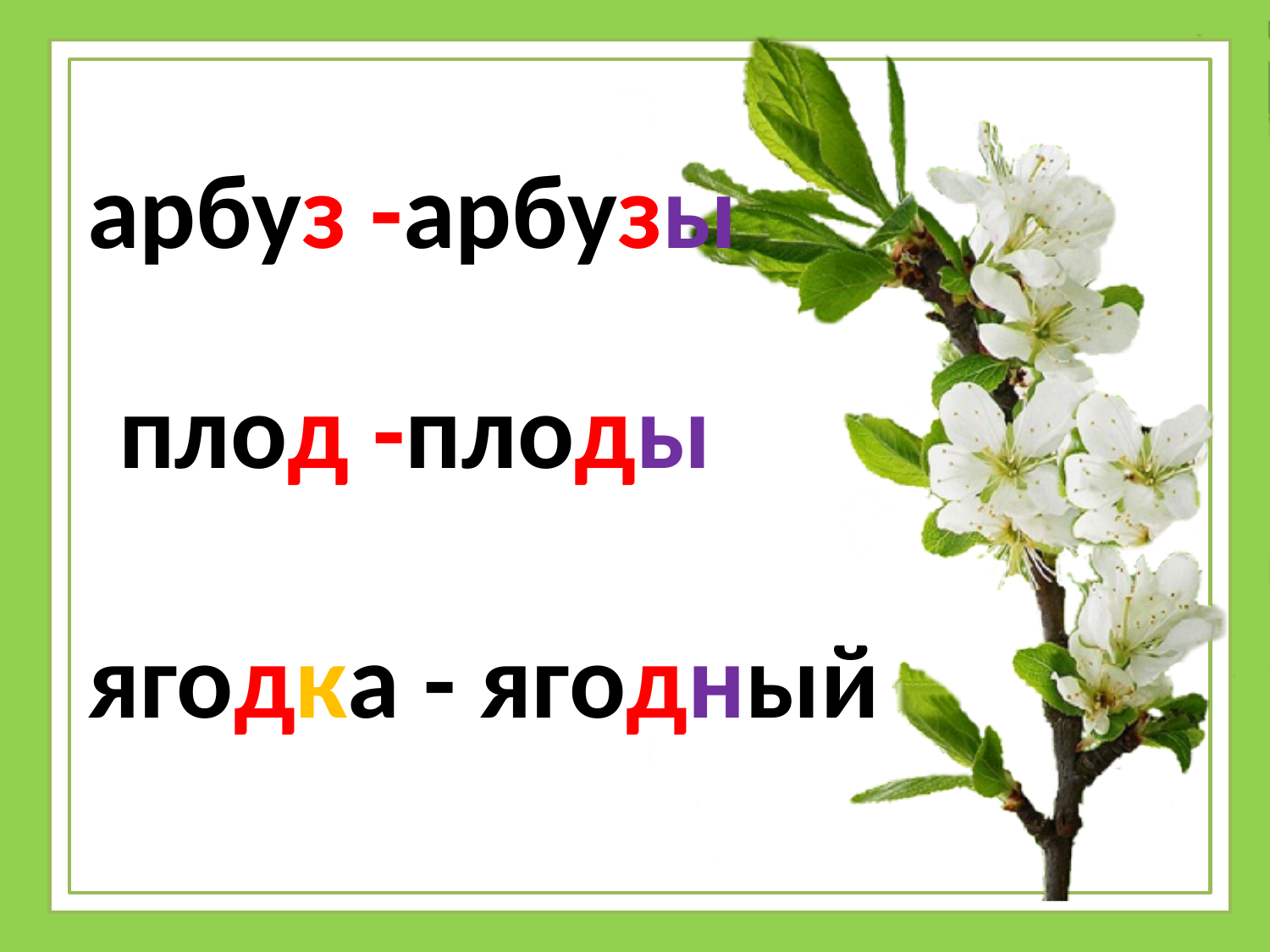

арбуз -арбузы
плод -плоды
ягодка - ягодный